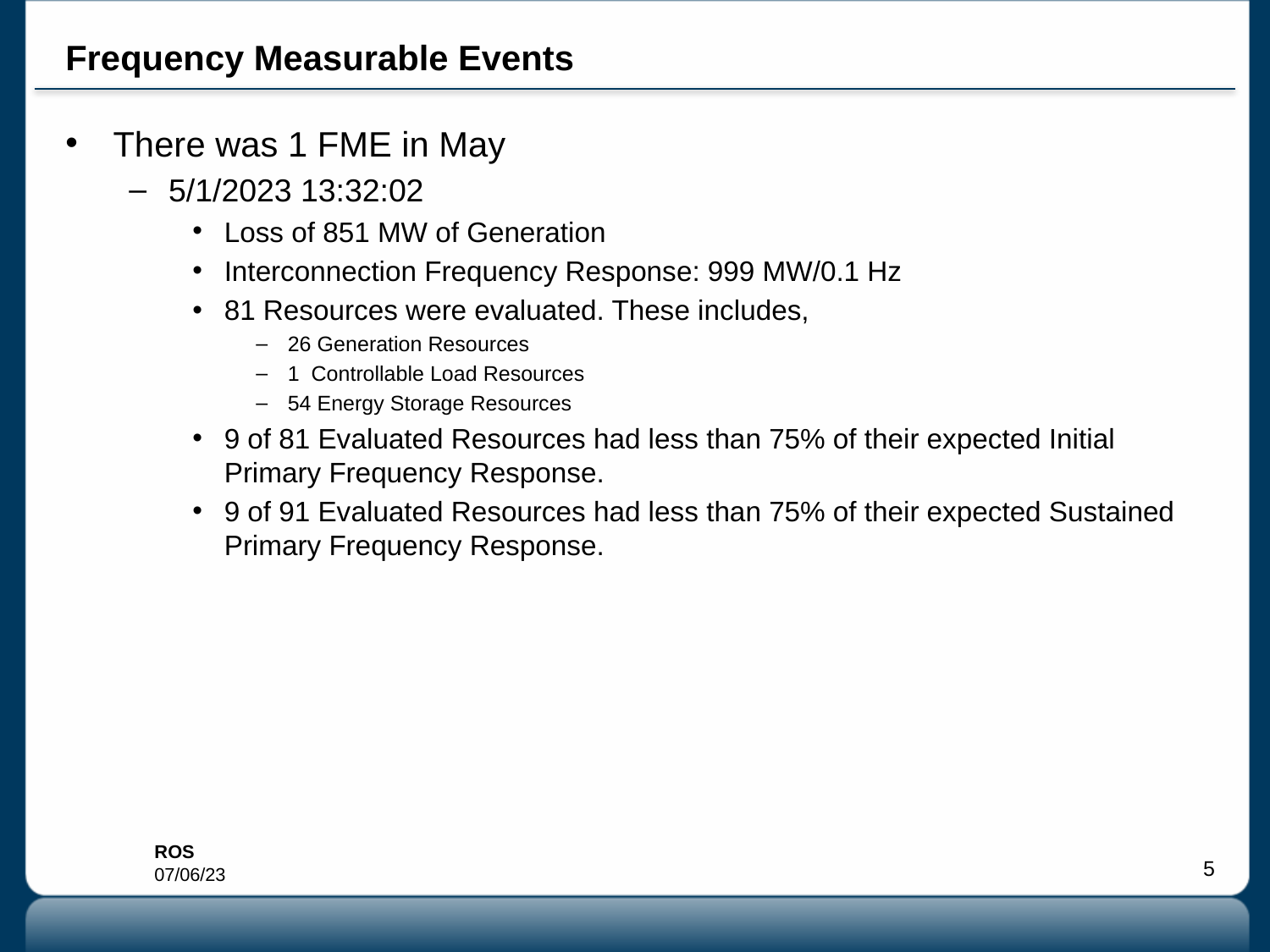

# Frequency Measurable Events
There was 1 FME in May
5/1/2023 13:32:02
Loss of 851 MW of Generation
Interconnection Frequency Response: 999 MW/0.1 Hz
81 Resources were evaluated. These includes,
26 Generation Resources
1  Controllable Load Resources
54 Energy Storage Resources
9 of 81 Evaluated Resources had less than 75% of their expected Initial Primary Frequency Response.
9 of 91 Evaluated Resources had less than 75% of their expected Sustained Primary Frequency Response.